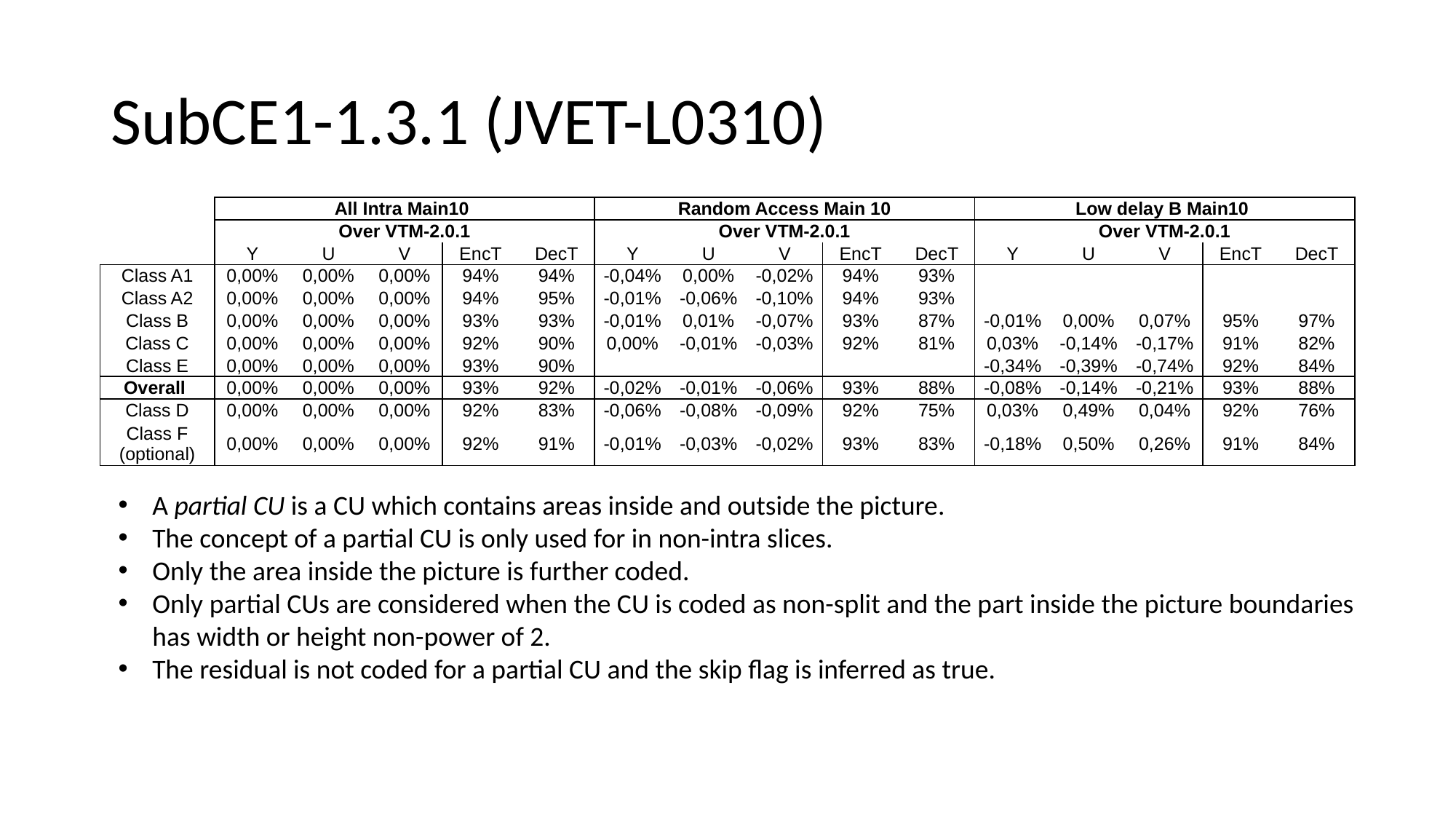

# SubCE1-1.3.1 (JVET-L0310)
|  | All Intra Main10 |  |  |  |  | Random Access Main 10 |  |  |  |  | Low delay B Main10 |  |  |  |  |
| --- | --- | --- | --- | --- | --- | --- | --- | --- | --- | --- | --- | --- | --- | --- | --- |
|  | Over VTM-2.0.1 |  |  |  |  | Over VTM-2.0.1 |  |  |  |  | Over VTM-2.0.1 |  |  |  |  |
|  | Y | U | V | EncT | DecT | Y | U | V | EncT | DecT | Y | U | V | EncT | DecT |
| Class A1 | 0,00% | 0,00% | 0,00% | 94% | 94% | -0,04% | 0,00% | -0,02% | 94% | 93% |  |  |  |  |  |
| Class A2 | 0,00% | 0,00% | 0,00% | 94% | 95% | -0,01% | -0,06% | -0,10% | 94% | 93% |  |  |  |  |  |
| Class B | 0,00% | 0,00% | 0,00% | 93% | 93% | -0,01% | 0,01% | -0,07% | 93% | 87% | -0,01% | 0,00% | 0,07% | 95% | 97% |
| Class C | 0,00% | 0,00% | 0,00% | 92% | 90% | 0,00% | -0,01% | -0,03% | 92% | 81% | 0,03% | -0,14% | -0,17% | 91% | 82% |
| Class E | 0,00% | 0,00% | 0,00% | 93% | 90% |  |  |  |  |  | -0,34% | -0,39% | -0,74% | 92% | 84% |
| Overall | 0,00% | 0,00% | 0,00% | 93% | 92% | -0,02% | -0,01% | -0,06% | 93% | 88% | -0,08% | -0,14% | -0,21% | 93% | 88% |
| Class D | 0,00% | 0,00% | 0,00% | 92% | 83% | -0,06% | -0,08% | -0,09% | 92% | 75% | 0,03% | 0,49% | 0,04% | 92% | 76% |
| Class F (optional) | 0,00% | 0,00% | 0,00% | 92% | 91% | -0,01% | -0,03% | -0,02% | 93% | 83% | -0,18% | 0,50% | 0,26% | 91% | 84% |
A partial CU is a CU which contains areas inside and outside the picture.
The concept of a partial CU is only used for in non-intra slices.
Only the area inside the picture is further coded.
Only partial CUs are considered when the CU is coded as non-split and the part inside the picture boundaries
has width or height non-power of 2.
The residual is not coded for a partial CU and the skip flag is inferred as true.